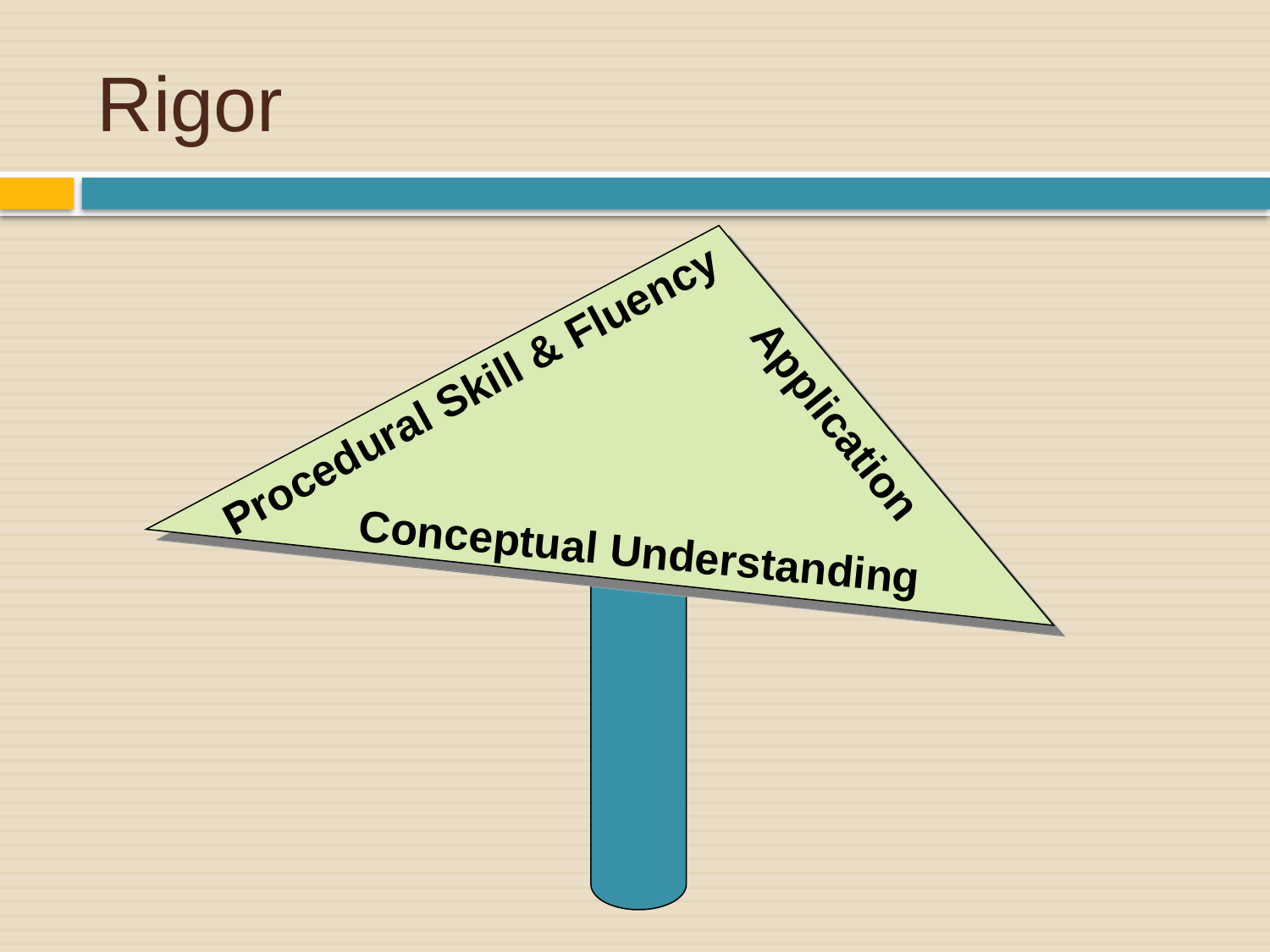

# Rigor

Procedural Skill & Fluency
Application
Conceptual Understanding